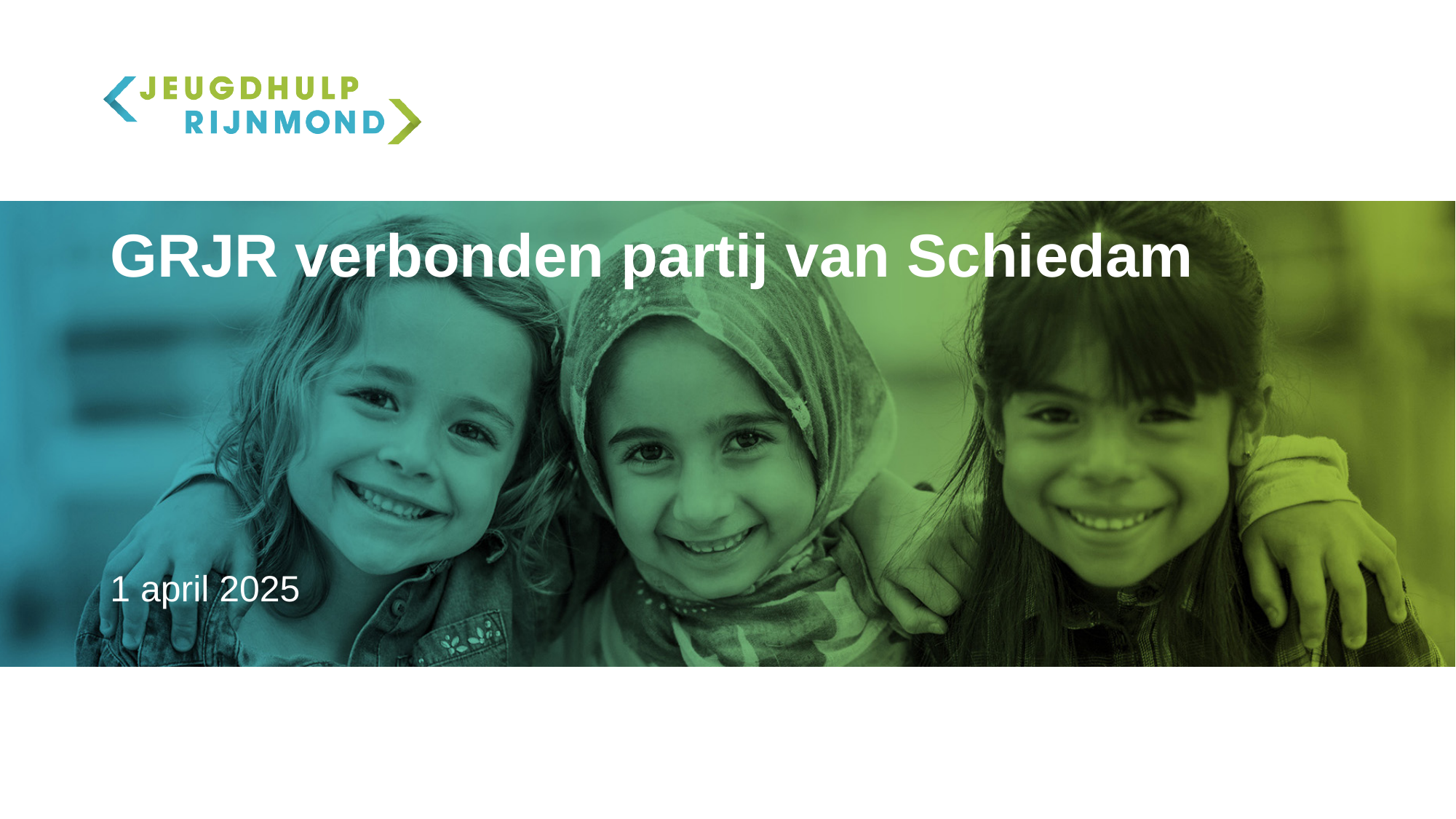

# GRJR verbonden partij van Schiedam
1 april 2025